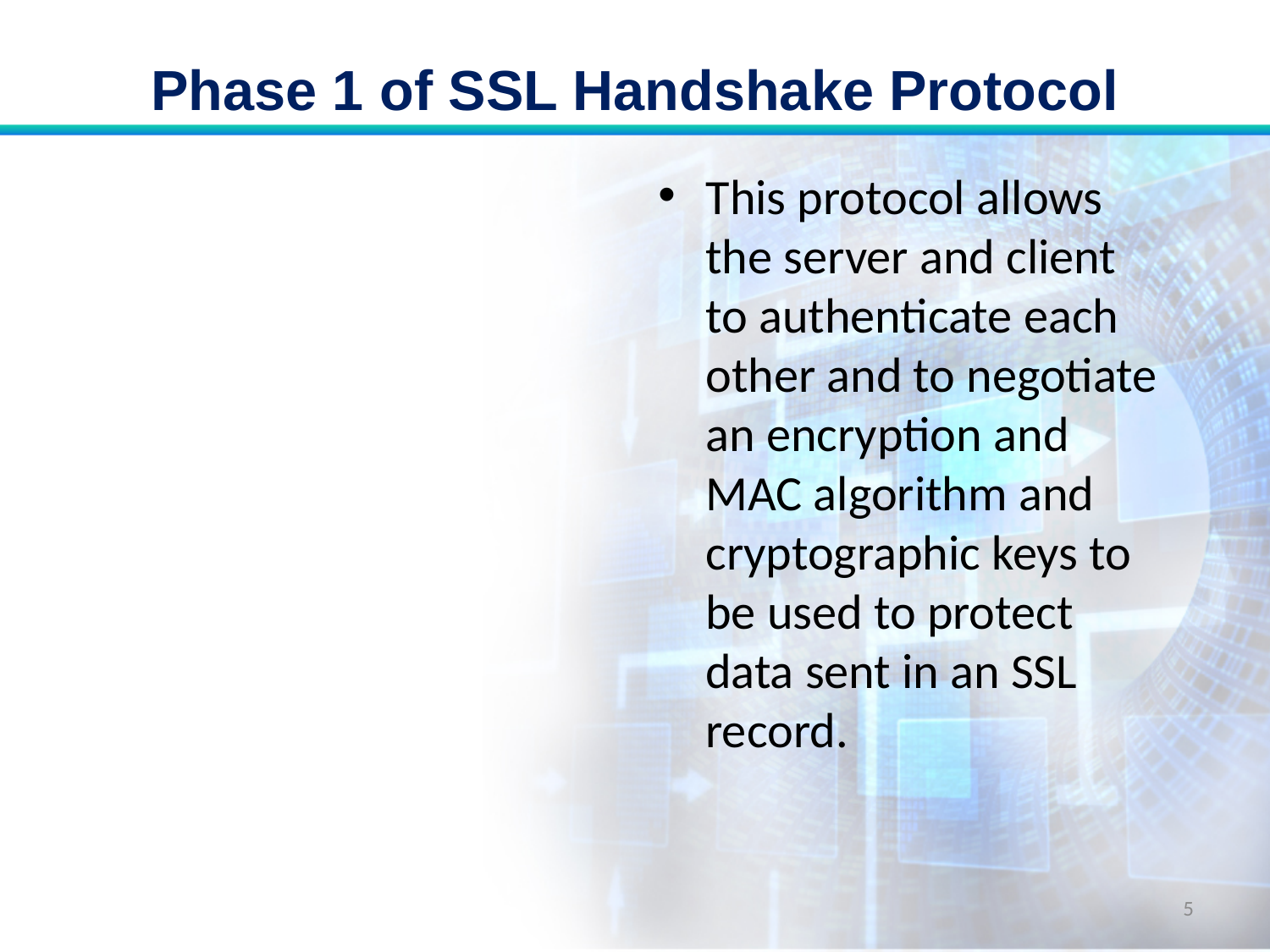

# Phase 1 of SSL Handshake Protocol
This protocol allows the server and client to authenticate each other and to negotiate an encryption and MAC algorithm and cryptographic keys to be used to protect data sent in an SSL record.
5